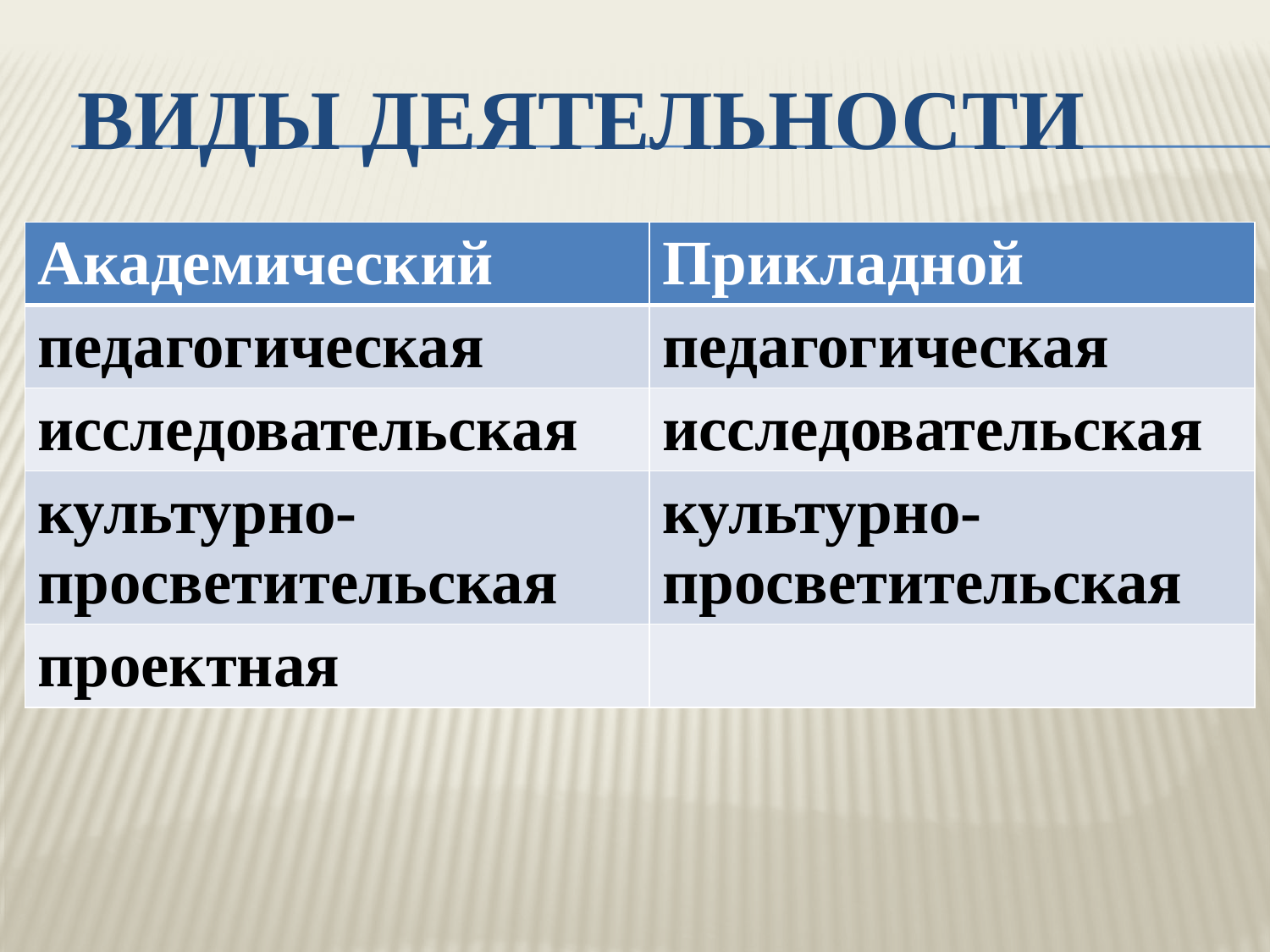

# Виды деятельности
| Академический | Прикладной |
| --- | --- |
| педагогическая | педагогическая |
| исследовательская | исследовательская |
| культурно-просветительская | культурно-просветительская |
| проектная |  |